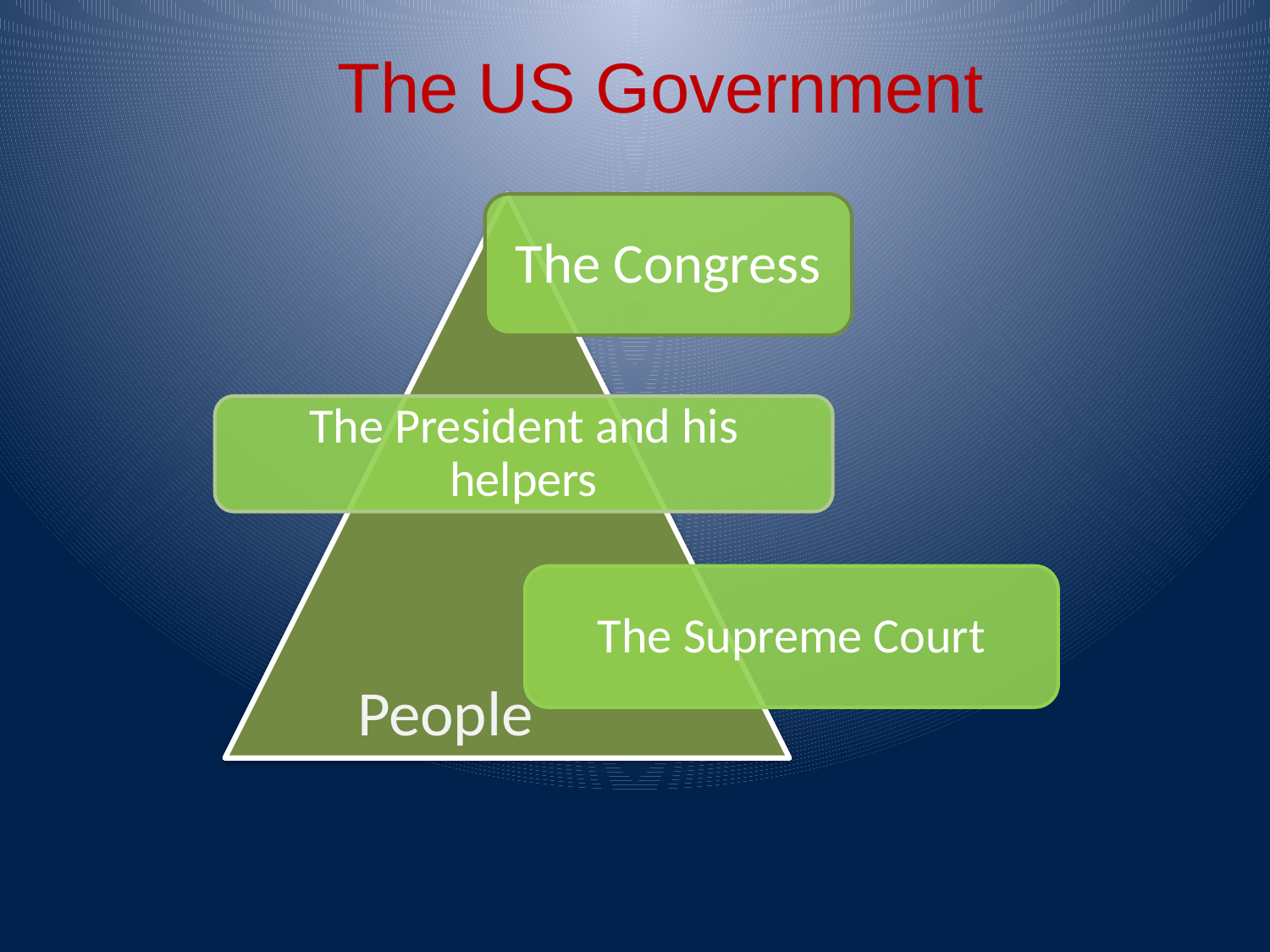

The US Government
The Congress
The President and his helpers
The Supreme Court
People